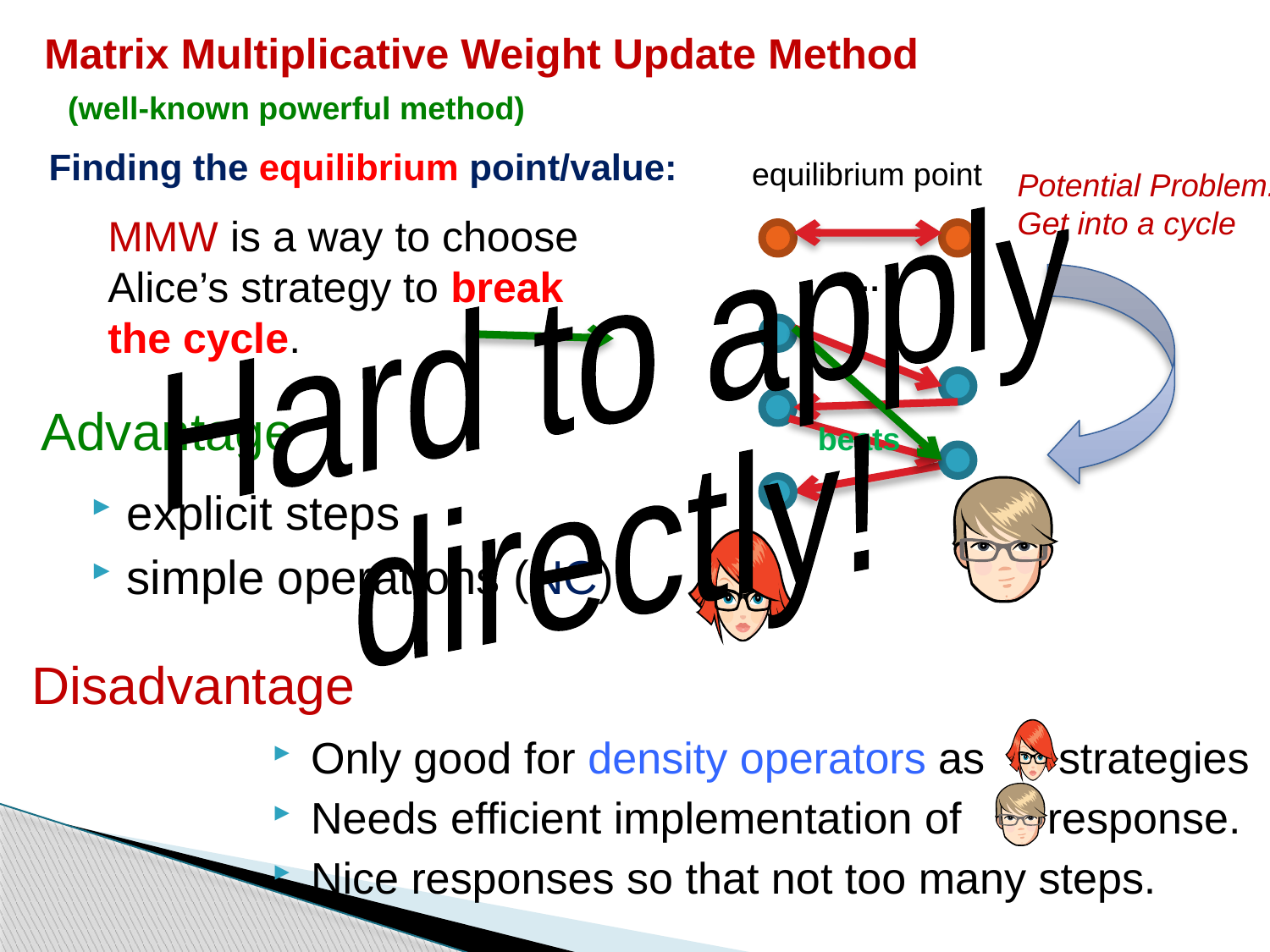

# Matrix Multiplicative Weight Update Method (well-known powerful method)
Finding the equilibrium point/value:
equilibrium point
Potential Problem:
Get into a cycle
Hard to apply
directly!
MMW is a way to choose Alice’s strategy to break the cycle.

…

Advantage

beats

explicit steps
simple operations (NC)

Disadvantage

Only good for density operators as      strategies
Needs efficient implementation of       response.
Nice responses so that not too many steps.